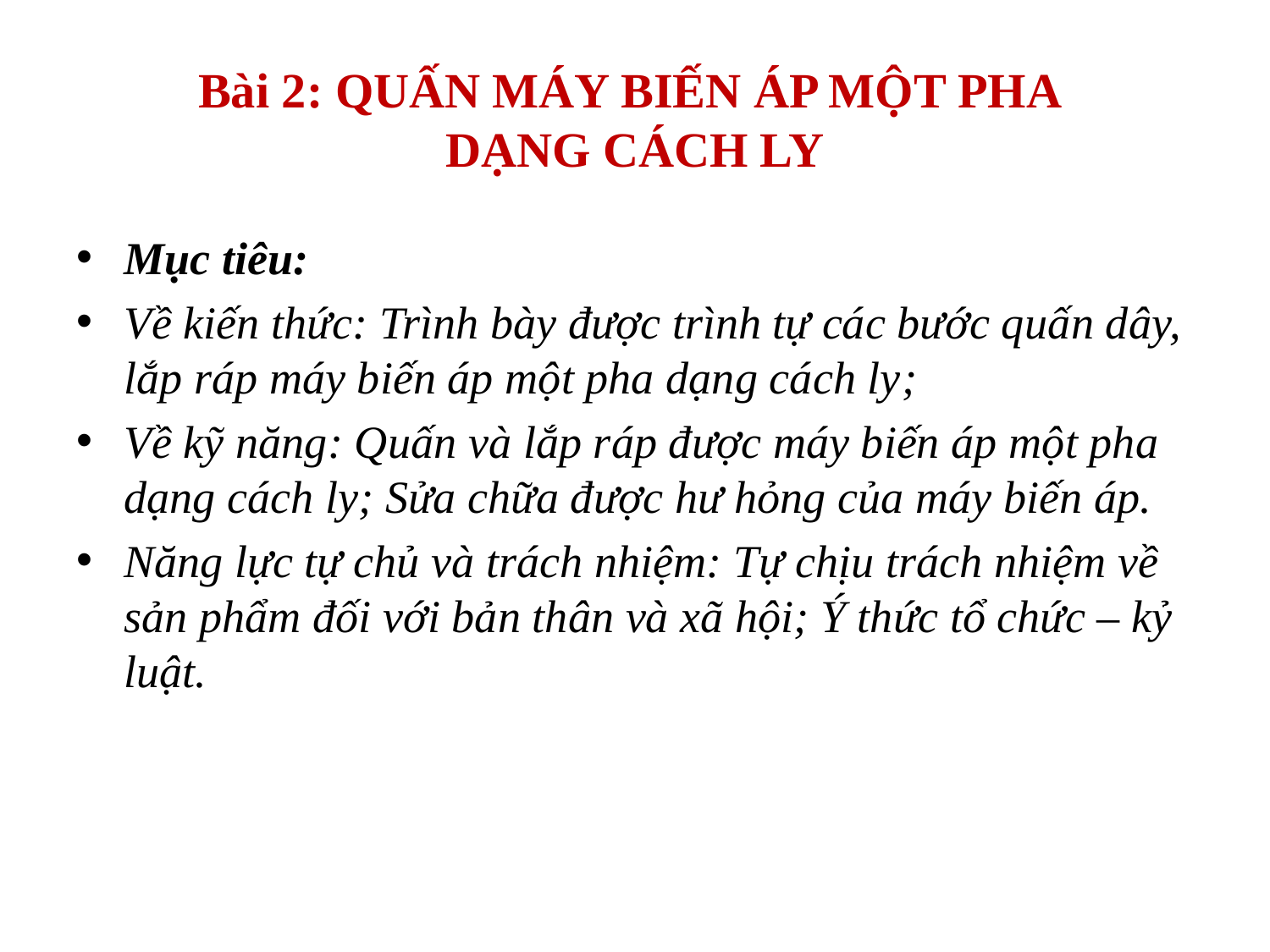

# Bài 2: QUẤN MÁY BIẾN ÁP MỘT PHA DẠNG CÁCH LY
Mục tiêu:
Về kiến thức: Trình bày được trình tự các bước quấn dây, lắp ráp máy biến áp một pha dạng cách ly;
Về kỹ năng: Quấn và lắp ráp được máy biến áp một pha dạng cách ly; Sửa chữa được hư hỏng của máy biến áp.
Năng lực tự chủ và trách nhiệm: Tự chịu trách nhiệm về sản phẩm đối với bản thân và xã hội; Ý thức tổ chức – kỷ luật.